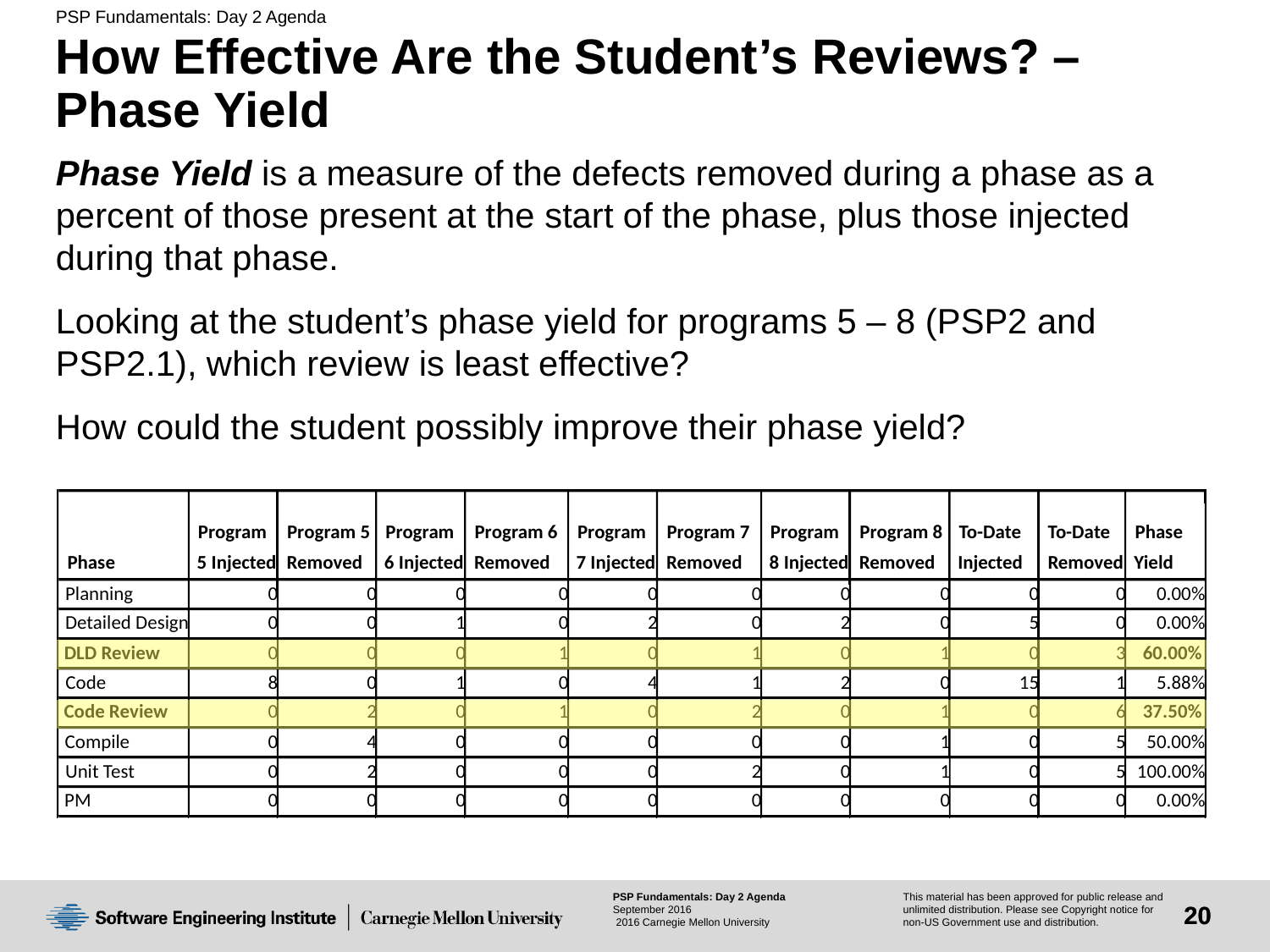

# How Effective Are the Student’s Reviews? – Phase Yield
Phase Yield is a measure of the defects removed during a phase as a percent of those present at the start of the phase, plus those injected during that phase.
Looking at the student’s phase yield for programs 5 – 8 (PSP2 and PSP2.1), which review is least effective?
How could the student possibly improve their phase yield?

Program
Program 5
Program
Program 6
Program
Program 7
Program
Program 8
To-Date
To-Date
Phase
Phase
5 Injected
Removed
6 Injected
Removed
7 Injected
Removed
8 Injected
Removed
Injected
Removed
Yield

Planning
0
0
0
0
0
0
0
0
0
0
0.00%

Detailed Design
0
0
1
0
2
0
2
0
5
0
0.00%

DLD Review
0
0
0
1
0
1
0
1
0
3
60.00%

Code
8
0
1
0
4
1
2
0
15
1
5.88%

Code Review
0
2
0
1
0
2
0
1
0
6
37.50%

Compile
0
4
0
0
0
0
0
1
0
5
50.00%

Unit Test
0
2
0
0
0
2
0
1
0
5
100.00%

PM
0
0
0
0
0
0
0
0
0
0
0.00%